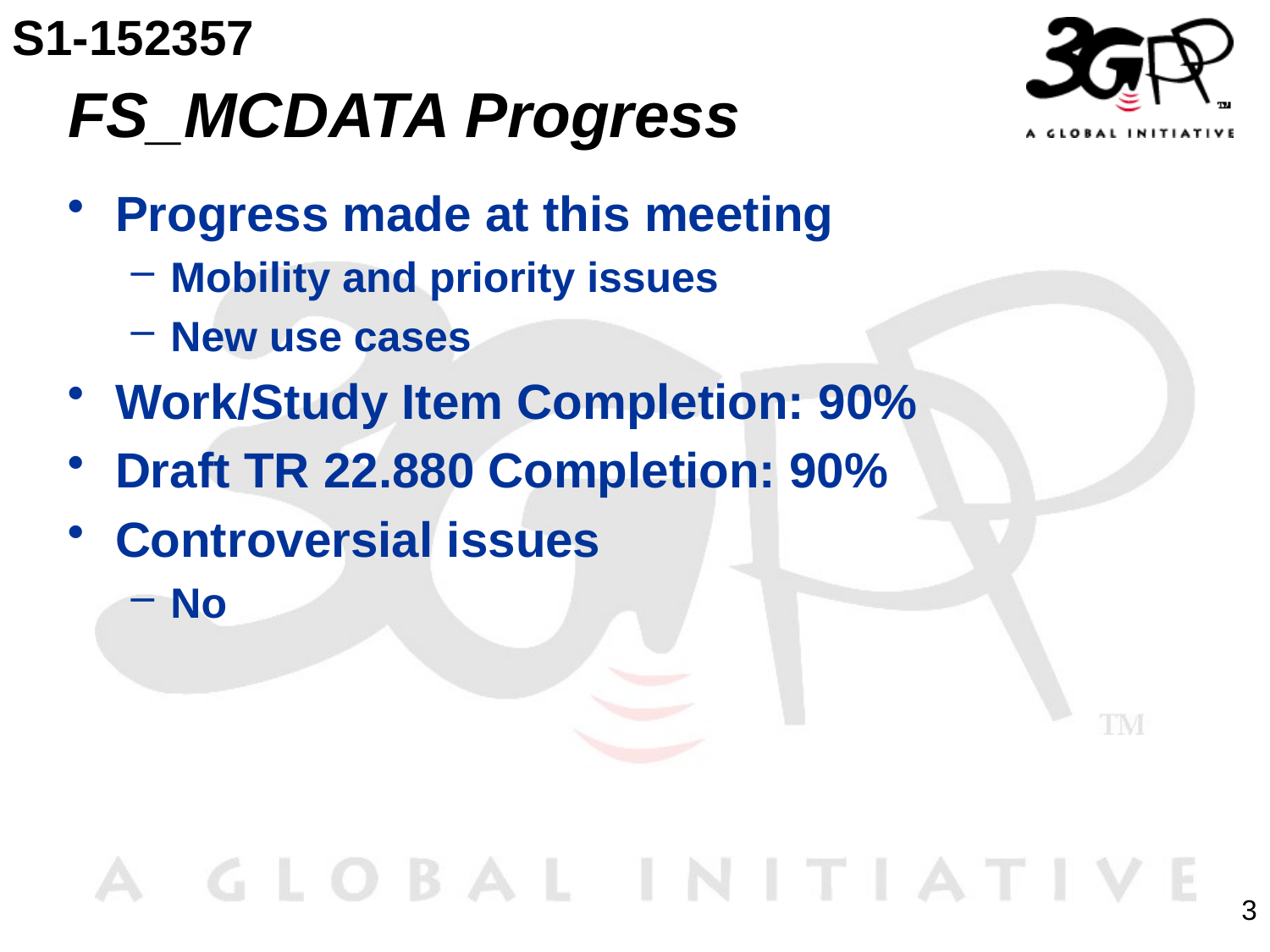

S1-152357
# FS_MCDATA Progress
Progress made at this meeting
Mobility and priority issues
New use cases
Work/Study Item Completion: 90%
Draft TR 22.880 Completion: 90%
Controversial issues
No
3